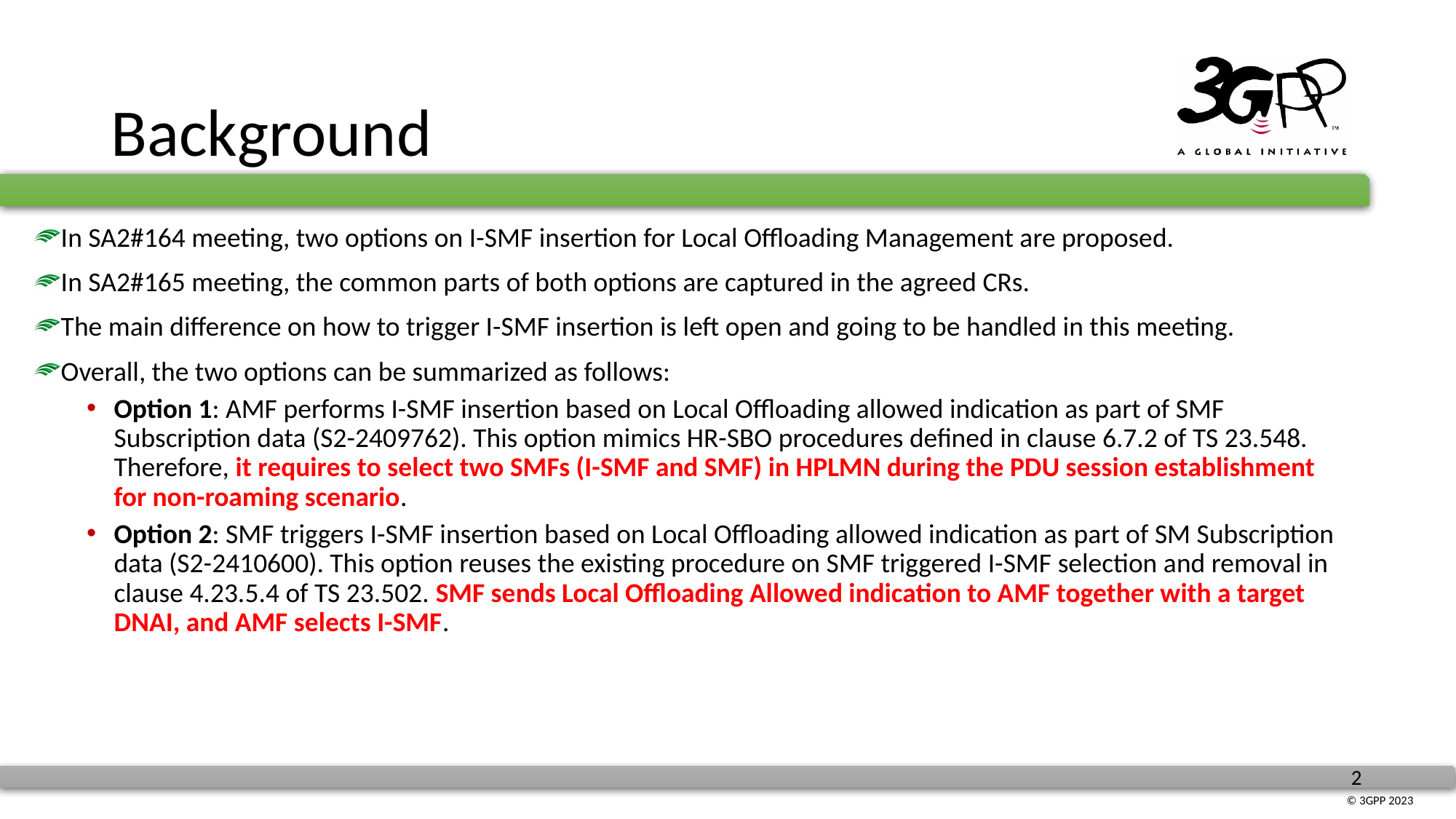

# Background
In SA2#164 meeting, two options on I-SMF insertion for Local Offloading Management are proposed.
In SA2#165 meeting, the common parts of both options are captured in the agreed CRs.
The main difference on how to trigger I-SMF insertion is left open and going to be handled in this meeting.
Overall, the two options can be summarized as follows:
Option 1: AMF performs I-SMF insertion based on Local Offloading allowed indication as part of SMF Subscription data (S2-2409762). This option mimics HR-SBO procedures defined in clause 6.7.2 of TS 23.548. Therefore, it requires to select two SMFs (I-SMF and SMF) in HPLMN during the PDU session establishment for non-roaming scenario.
Option 2: SMF triggers I-SMF insertion based on Local Offloading allowed indication as part of SM Subscription data (S2-2410600). This option reuses the existing procedure on SMF triggered I-SMF selection and removal in clause 4.23.5.4 of TS 23.502. SMF sends Local Offloading Allowed indication to AMF together with a target DNAI, and AMF selects I-SMF.